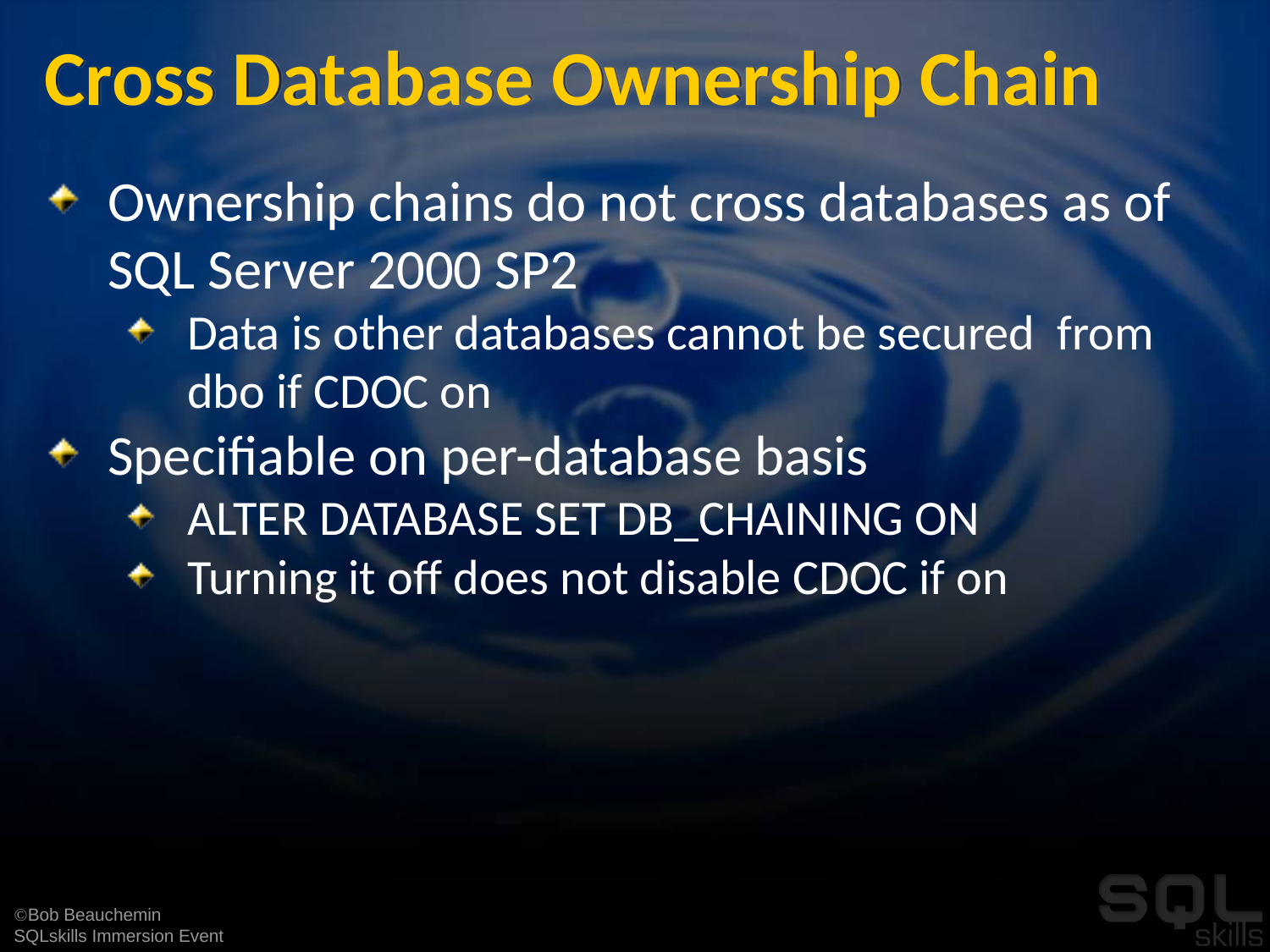

# Cross Database Ownership Chain
Ownership chains do not cross databases as of SQL Server 2000 SP2
Data is other databases cannot be secured  from dbo if CDOC on
Specifiable on per-database basis
ALTER DATABASE SET DB_CHAINING ON
Turning it off does not disable CDOC if on